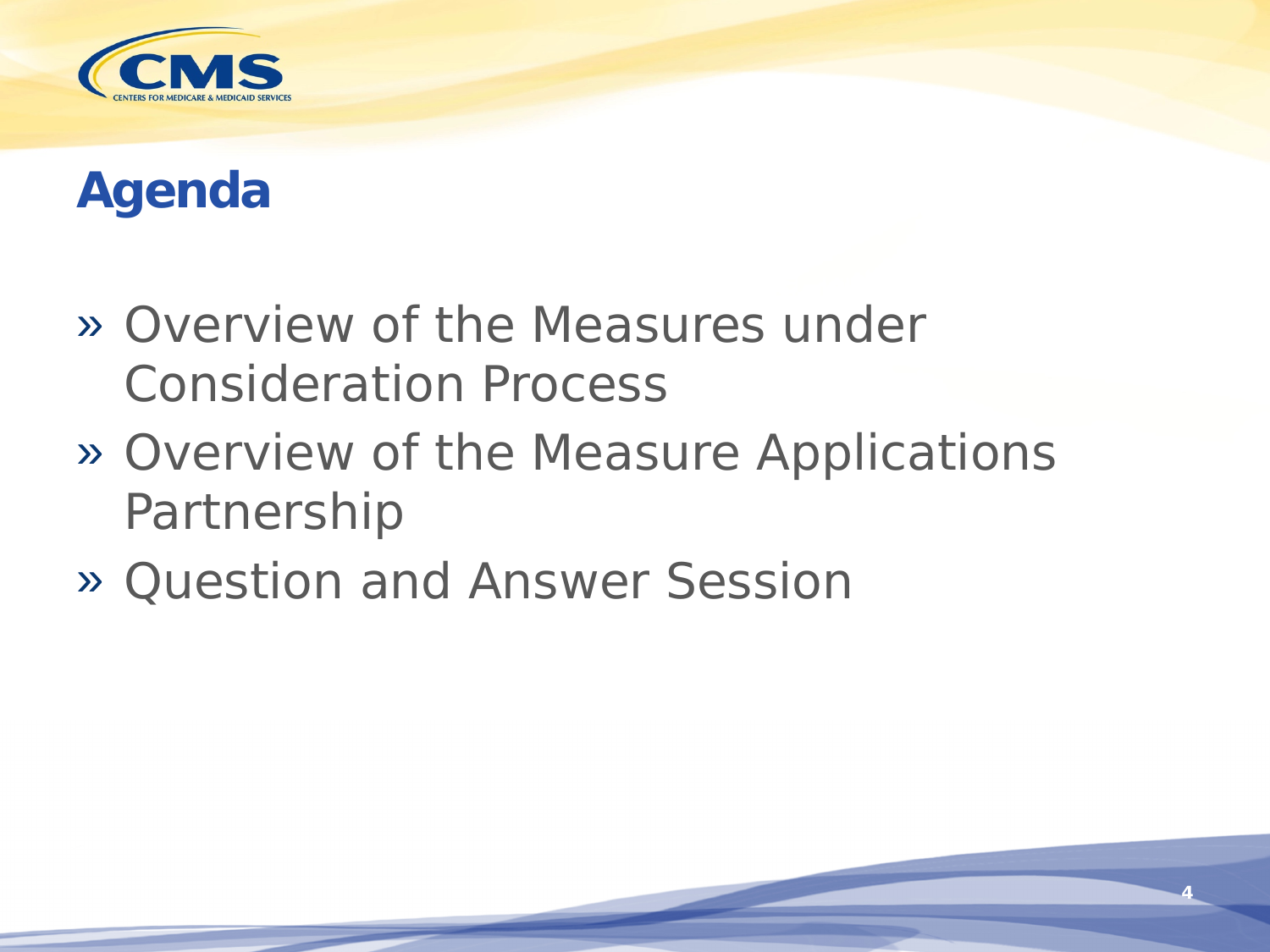

# Agenda
Overview of the Measures under Consideration Process
Overview of the Measure Applications Partnership
Question and Answer Session
4